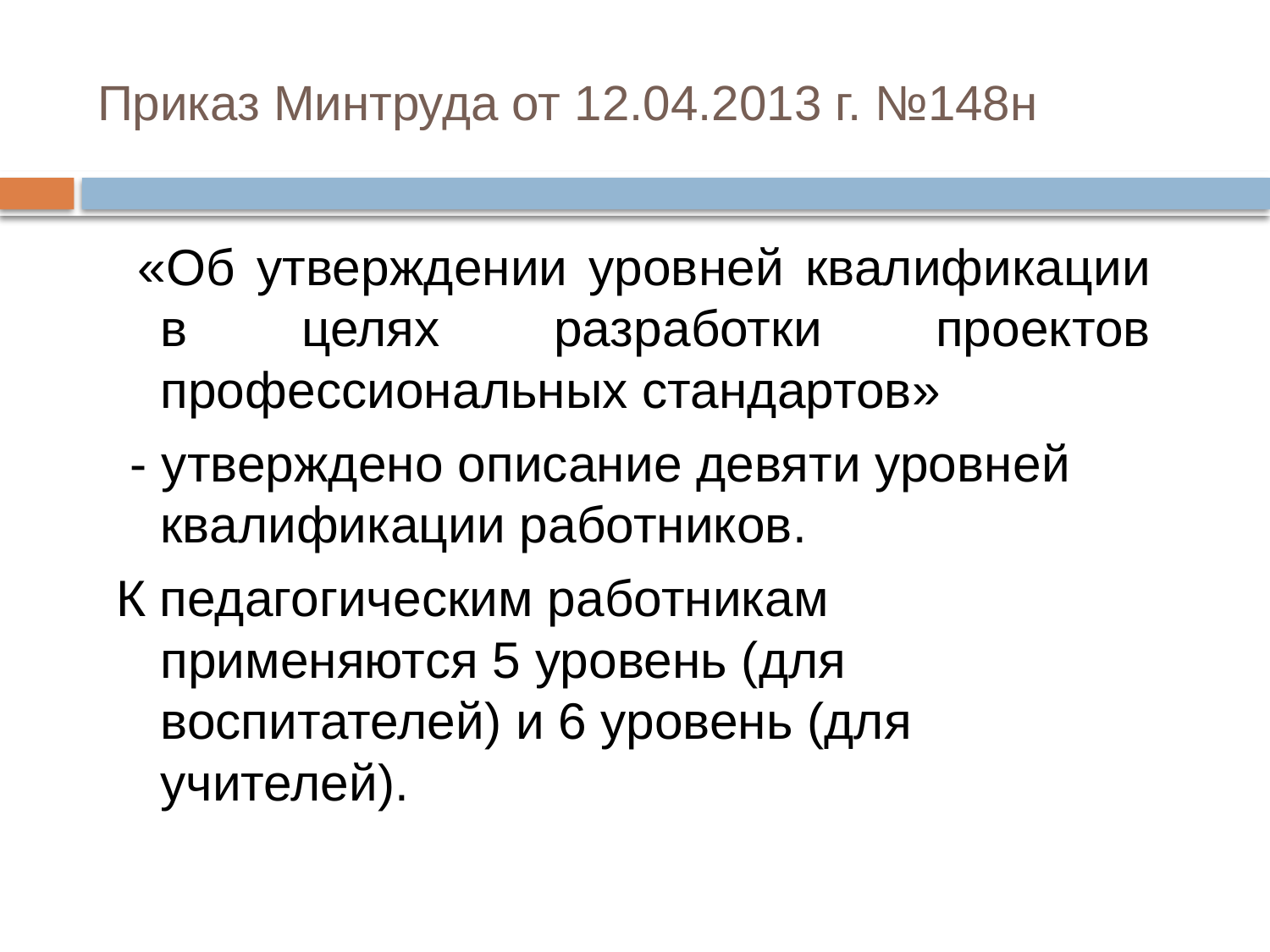

# Приказ Минтруда от 12.04.2013 г. №148н
 «Об утверждении уровней квалификации в целях разработки проектов профессиональных стандартов»
 - утверждено описание девяти уровней квалификации работников.
К педагогическим работникам применяются 5 уровень (для воспитателей) и 6 уровень (для учителей).